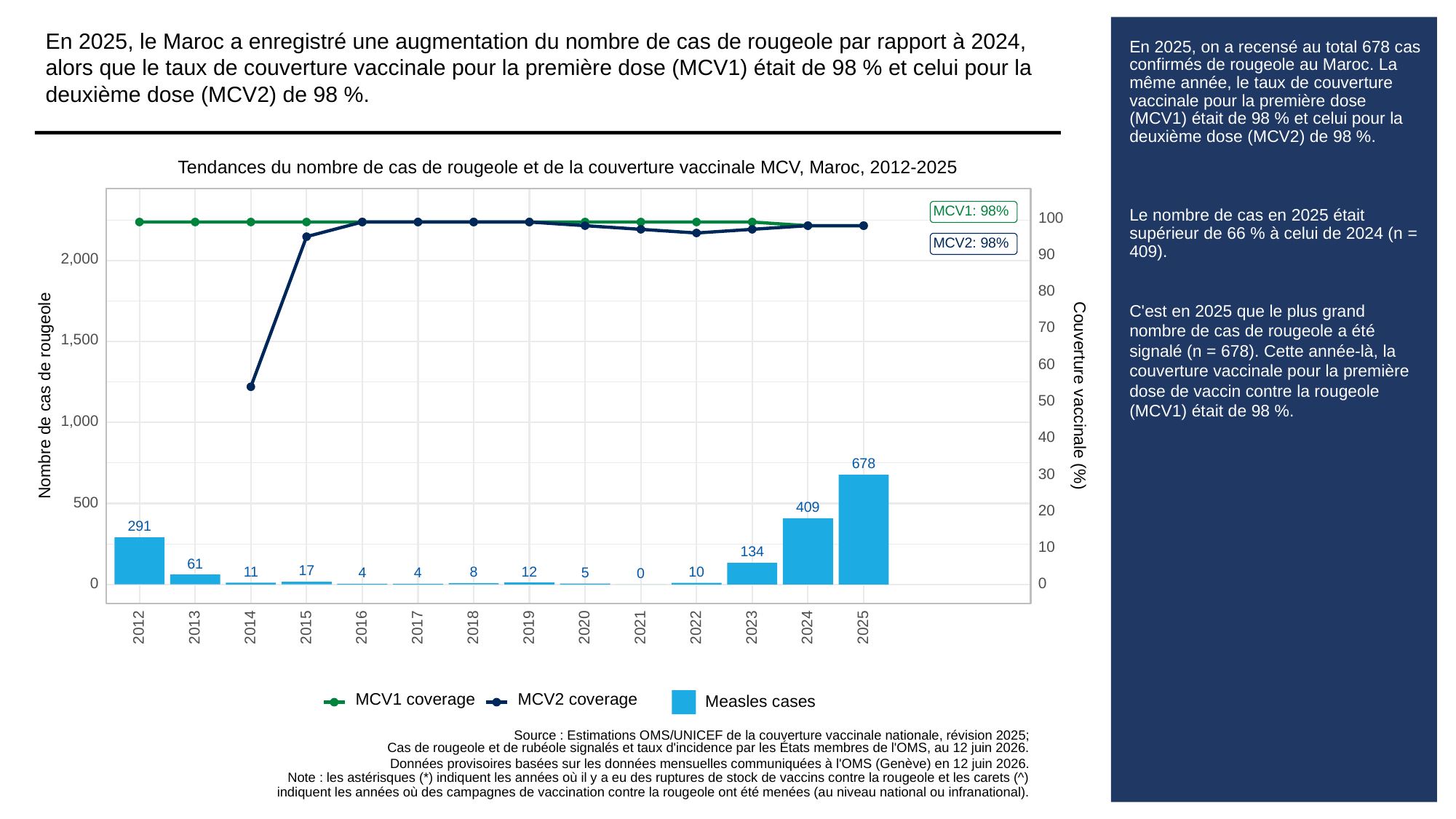

En 2025, le Maroc a enregistré une augmentation du nombre de cas de rougeole par rapport à 2024, alors que le taux de couverture vaccinale pour la première dose (MCV1) était de 98 % et celui pour la deuxième dose (MCV2) de 98 %.
# En 2025, on a recensé au total 678 cas confirmés de rougeole au Maroc. La même année, le taux de couverture vaccinale pour la première dose (MCV1) était de 98 % et celui pour la deuxième dose (MCV2) de 98 %.

Le nombre de cas en 2025 était supérieur de 66 % à celui de 2024 (n = 409).

C'est en 2025 que le plus grand nombre de cas de rougeole a été signalé (n = 678). Cette année-là, la couverture vaccinale pour la première dose de vaccin contre la rougeole (MCV1) était de 98 %.

Tendances du nombre de cas de rougeole et de la couverture vaccinale MCV, Maroc, 2012-2025

MCV1: 98%

100

MCV2: 98%
90
2,000

80

70
1,500

60

Couverture vaccinale (%)
Nombre de cas de rougeole
50
1,000

40
678

30

500
409

20

291

10

134
61

17
12
10
11
8
5
4
4
0

0
0

2013
2023
2012
2014
2015
2016
2017
2018
2019
2020
2021
2022
2024
2025

MCV1 coverage
MCV2 coverage
Measles cases

Source : Estimations OMS/UNICEF de la couverture vaccinale nationale, révision 2025;
Cas de rougeole et de rubéole signalés et taux d'incidence par les États membres de l'OMS, au 12 juin 2026.
Données provisoires basées sur les données mensuelles communiquées à l'OMS (Genève) en 12 juin 2026.
Note : les astérisques (*) indiquent les années où il y a eu des ruptures de stock de vaccins contre la rougeole et les carets (^)
indiquent les années où des campagnes de vaccination contre la rougeole ont été menées (au niveau national ou infranational).